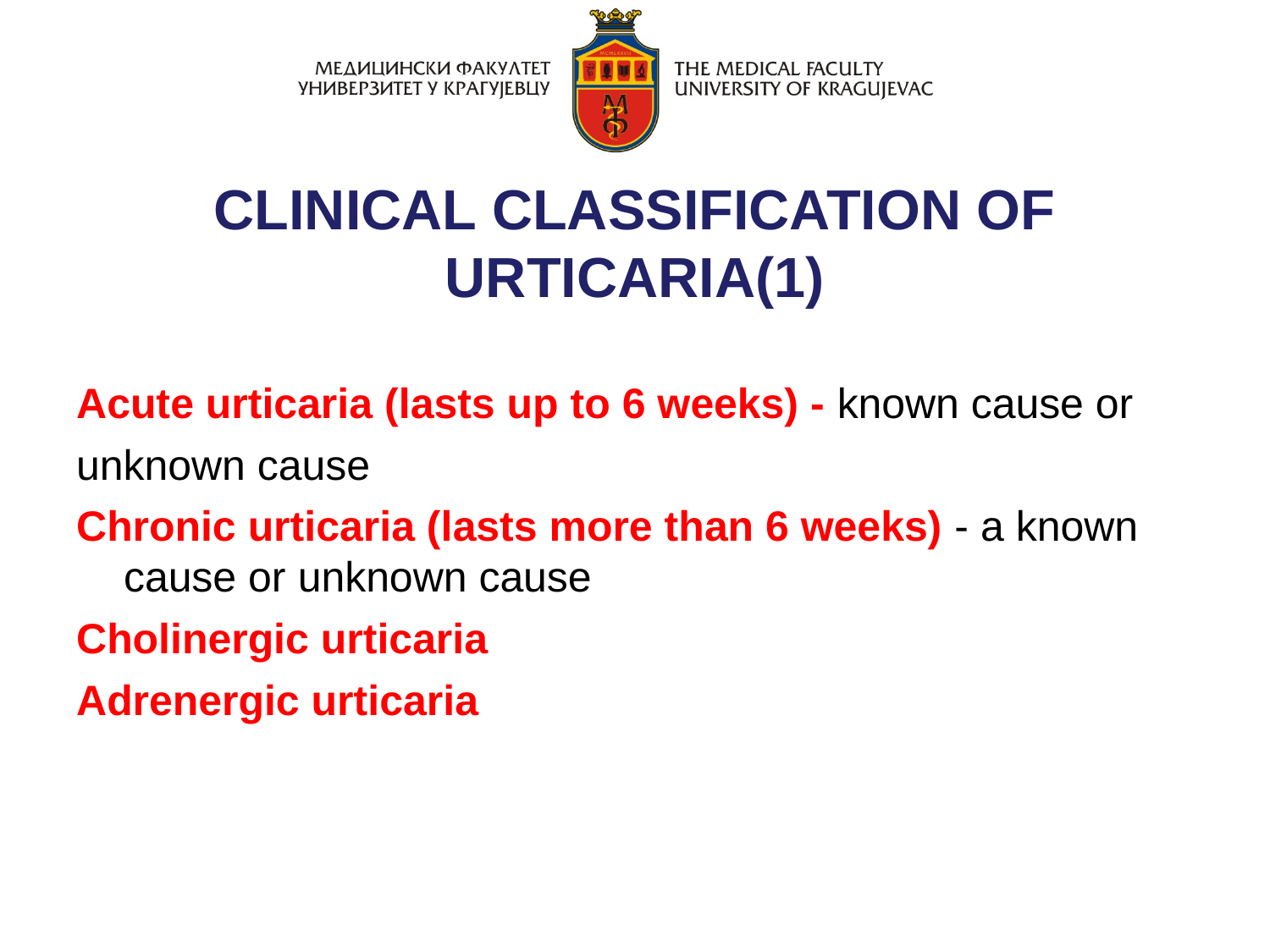

CLINICAL CLASSIFICATION OF URTICARIA(1)
Acute urticaria (lasts up to 6 weeks) - known cause or
unknown cause
Chronic urticaria (lasts more than 6 weeks) - a known cause or unknown cause
Cholinergic urticaria
Adrenergic urticaria